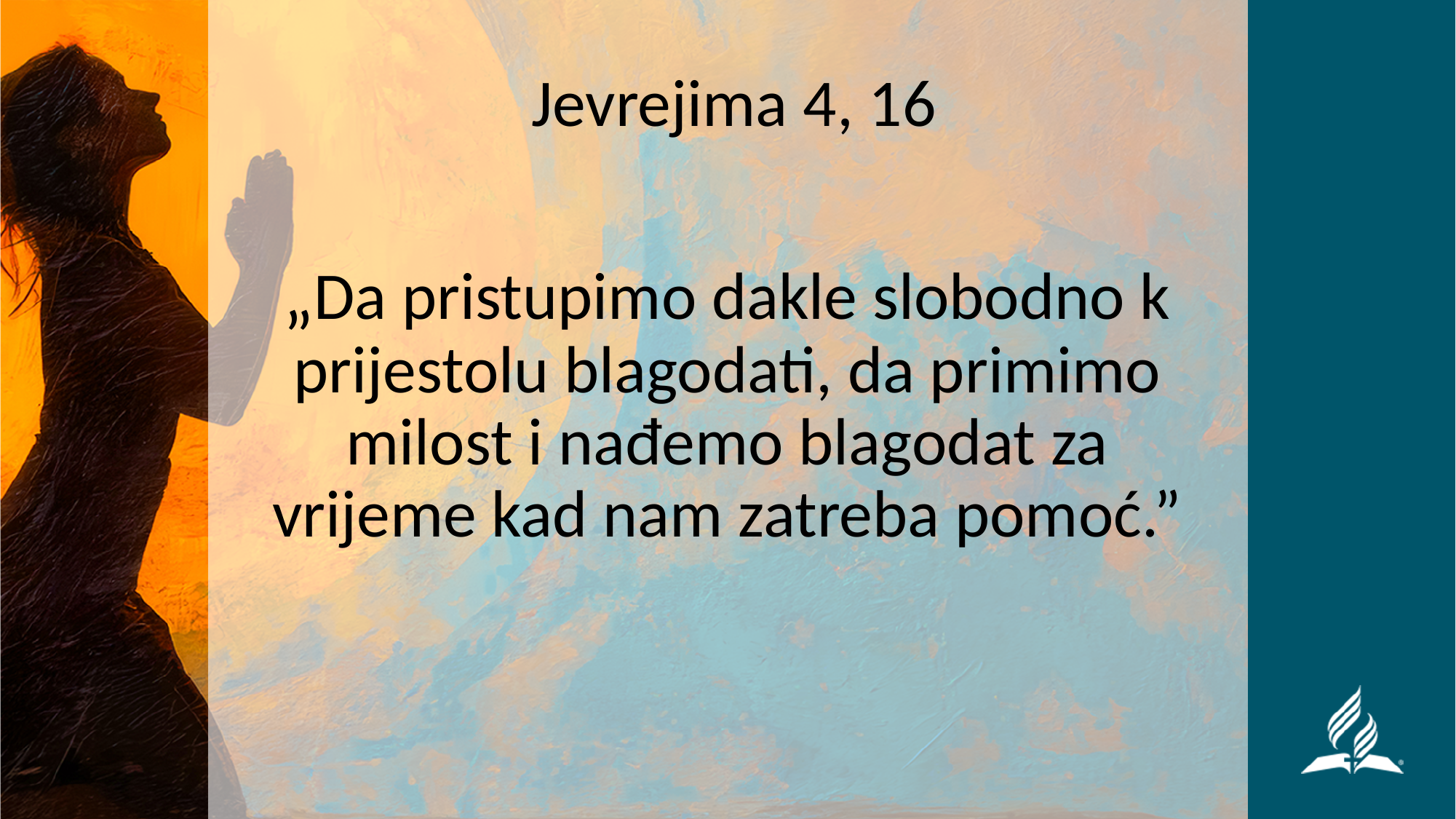

# Jevrejima 4, 16
„Da pristupimo dakle slobodno k prijestolu blagodati, da primimo milost i nađemo blagodat za vrijeme kad nam zatreba pomoć.”